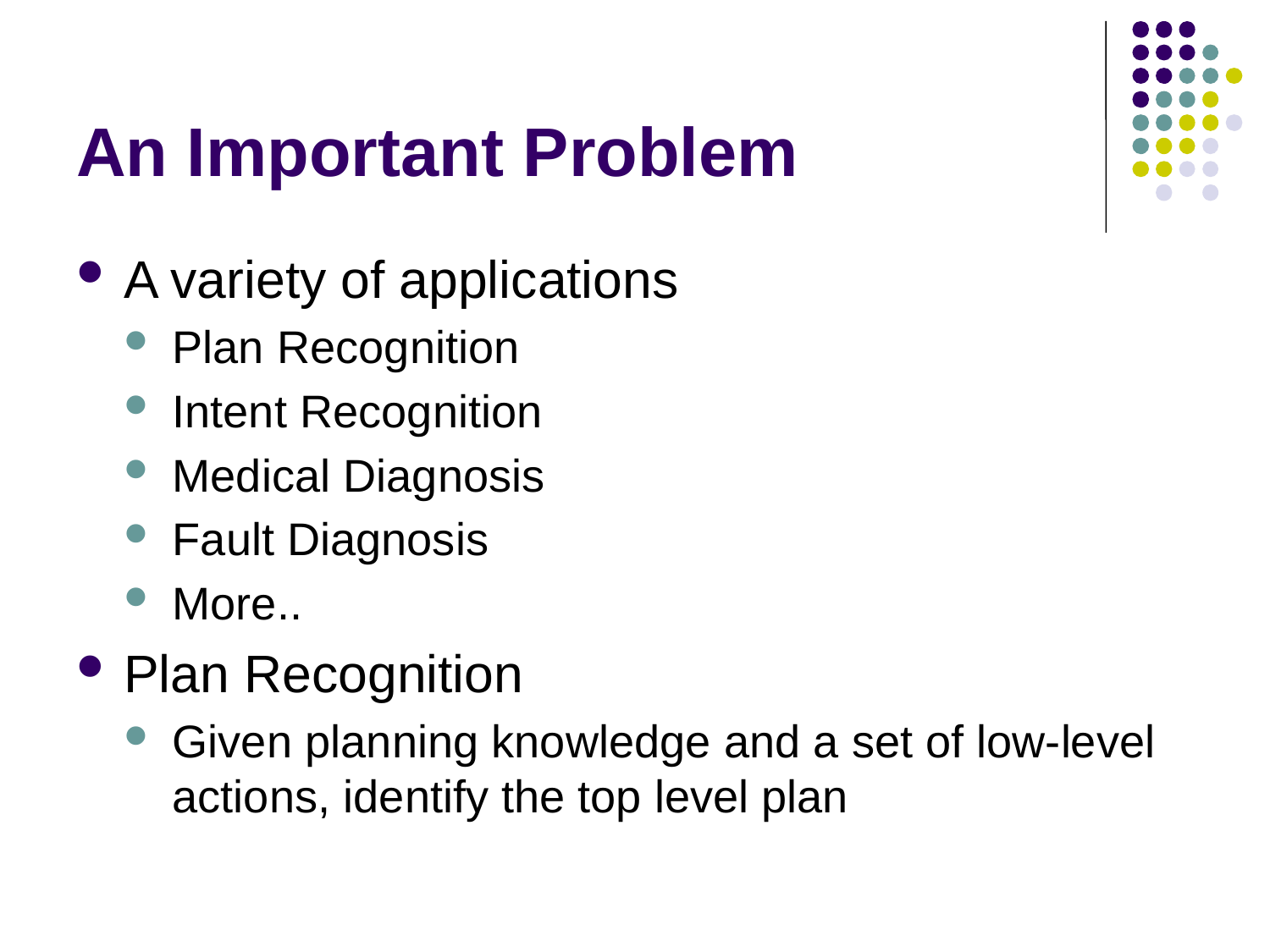

# An Important Problem
A variety of applications
Plan Recognition
Intent Recognition
Medical Diagnosis
Fault Diagnosis
More..
Plan Recognition
Given planning knowledge and a set of low-level actions, identify the top level plan